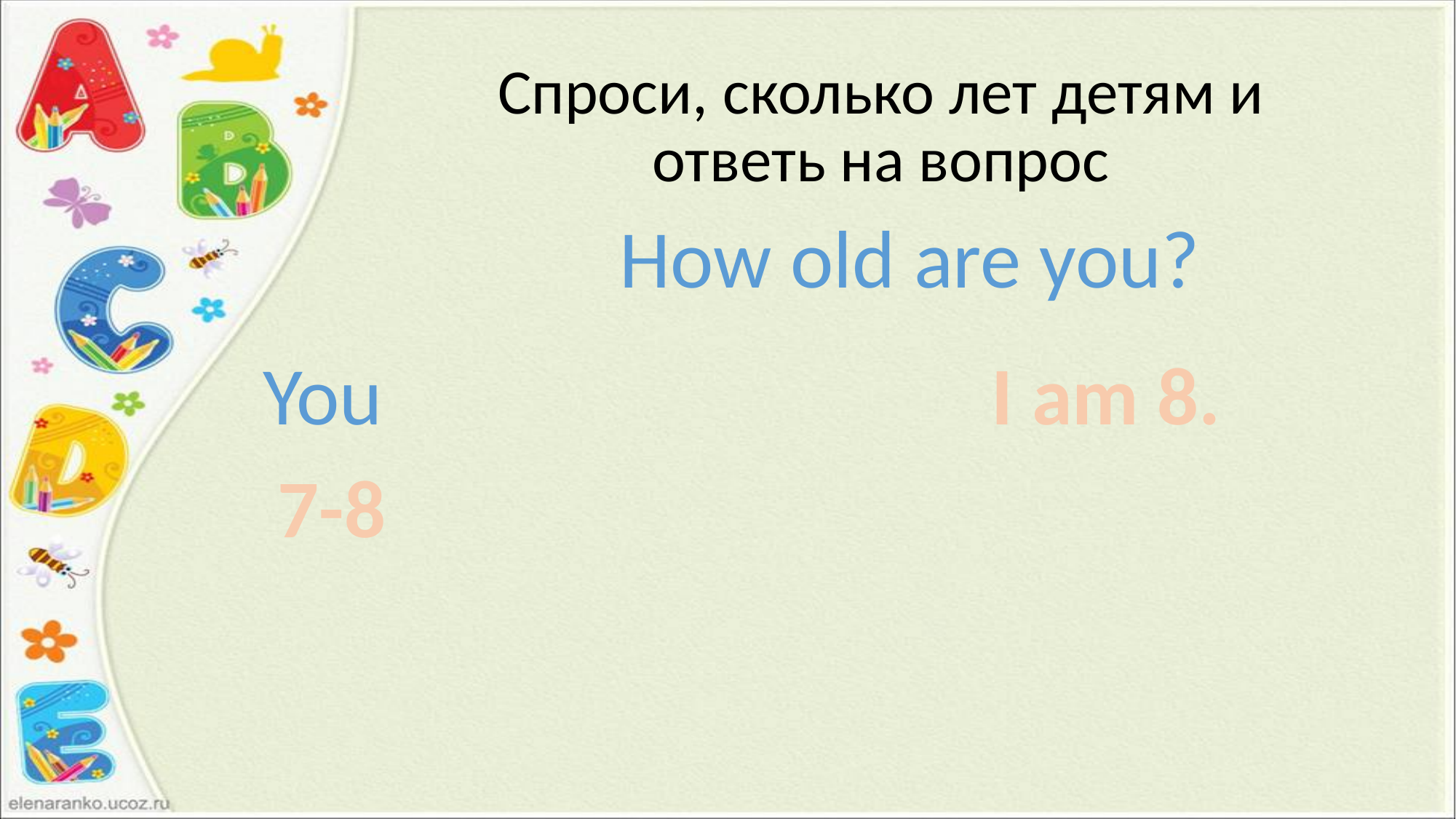

# Спроси, сколько лет детям и ответь на вопрос
How old are you?
You
I am 8.
7-8